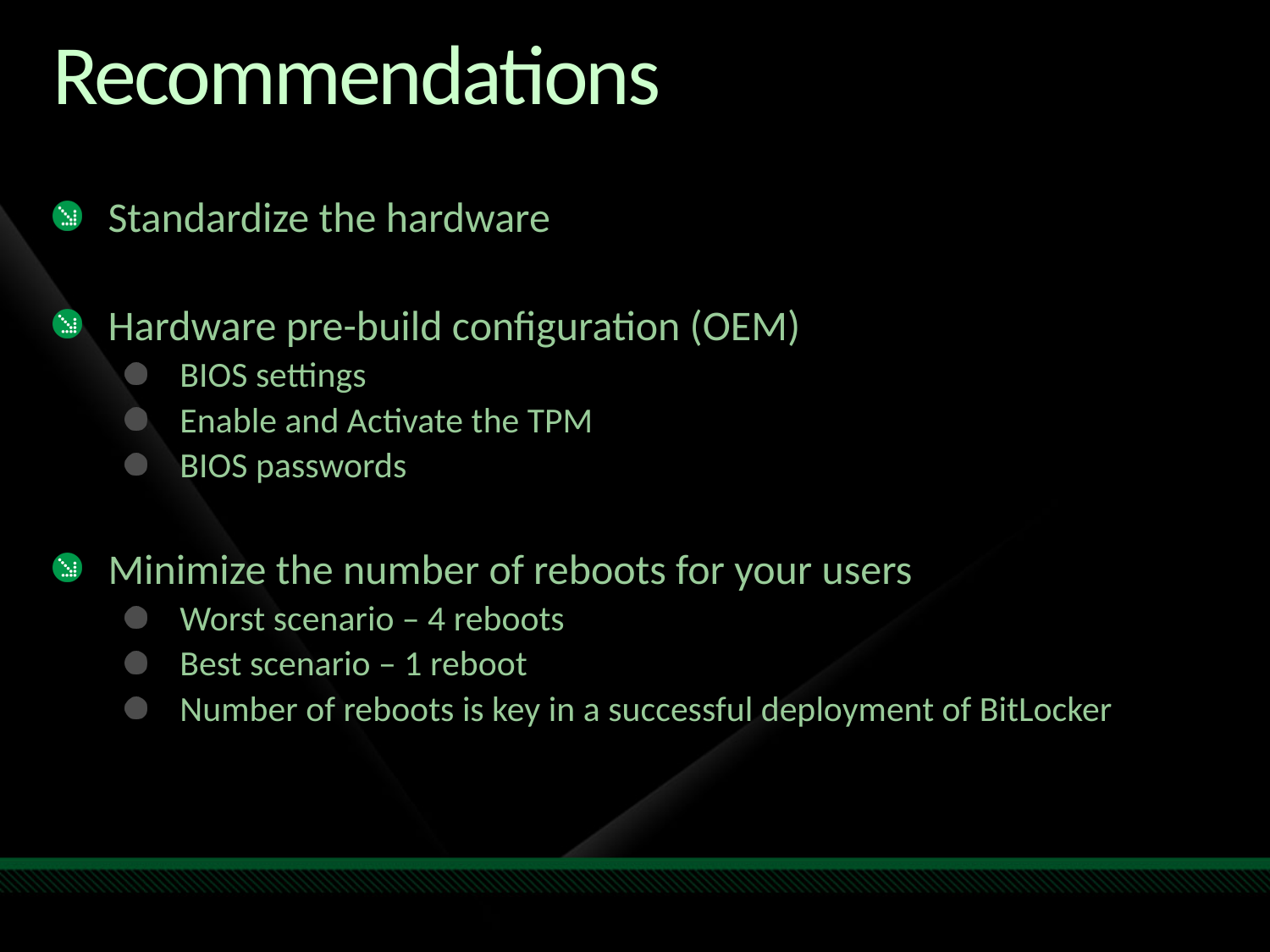

# Recommendations
Standardize the hardware

Hardware pre-build configuration (OEM)
BIOS settings
Enable and Activate the TPM
BIOS passwords

Minimize the number of reboots for your users
Worst scenario – 4 reboots
Best scenario – 1 reboot
Number of reboots is key in a successful deployment of BitLocker